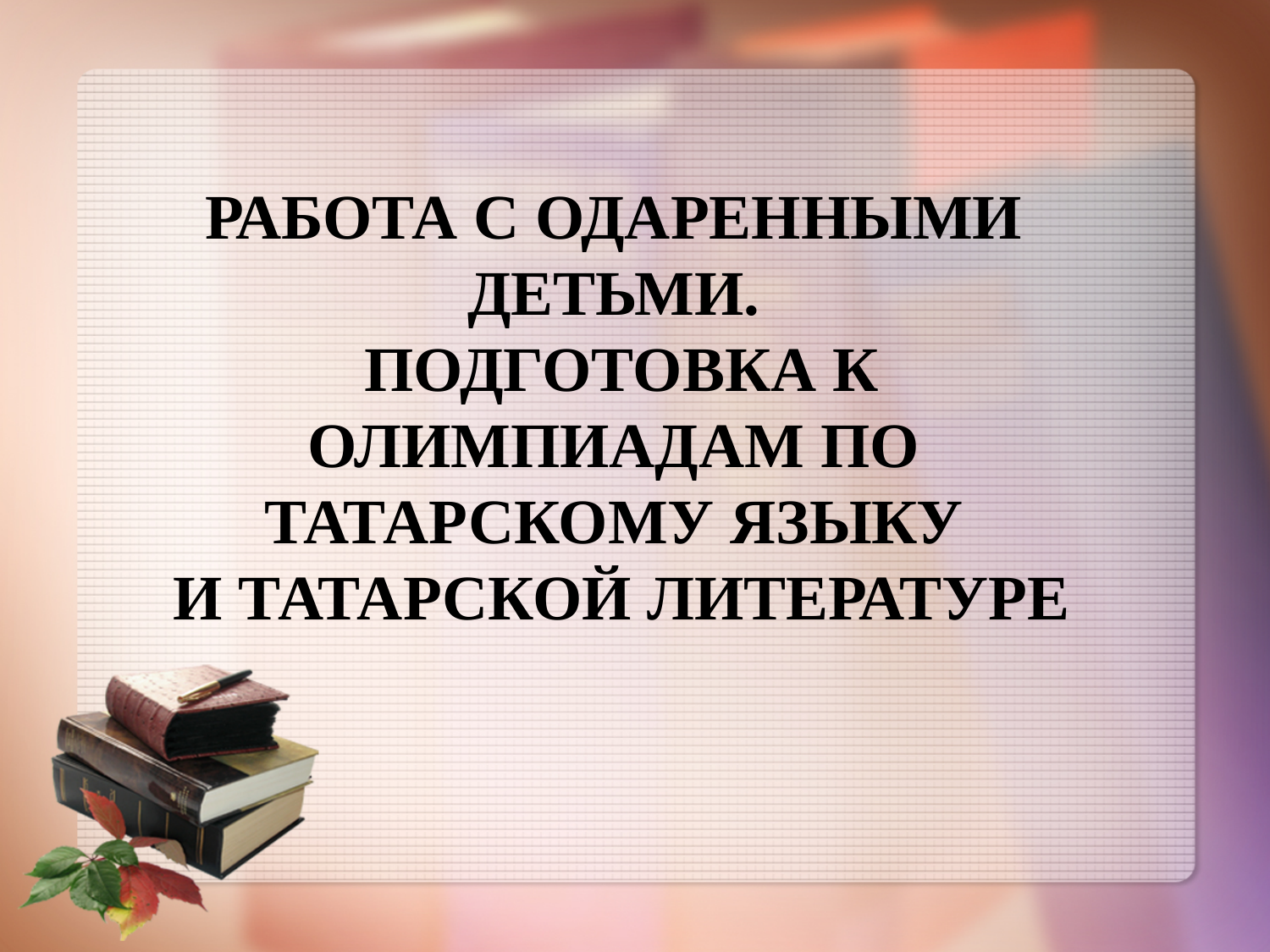

РАБОТА С ОДАРЕННЫМИ ДЕТЬМИ.
 ПОДГОТОВКА К ОЛИМПИАДАМ ПО ТАТАРСКОМУ ЯЗЫКУ
 И ТАТАРСКОЙ ЛИТЕРАТУРЕ
#